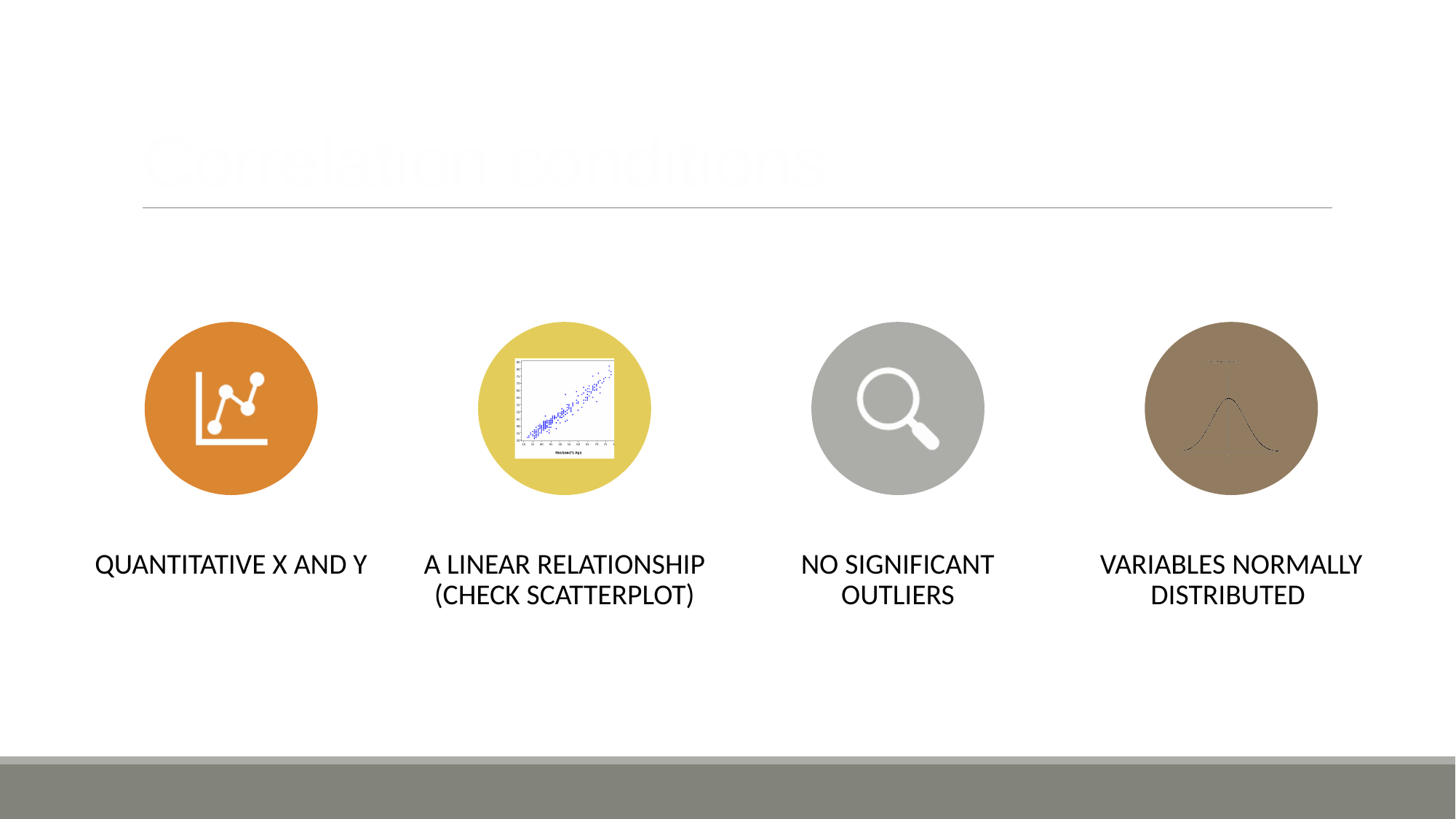

# Correlation conditions
Quantitative x and y
A linear relationship (check scatterplot)
No significant outliers
Variables normally distributed